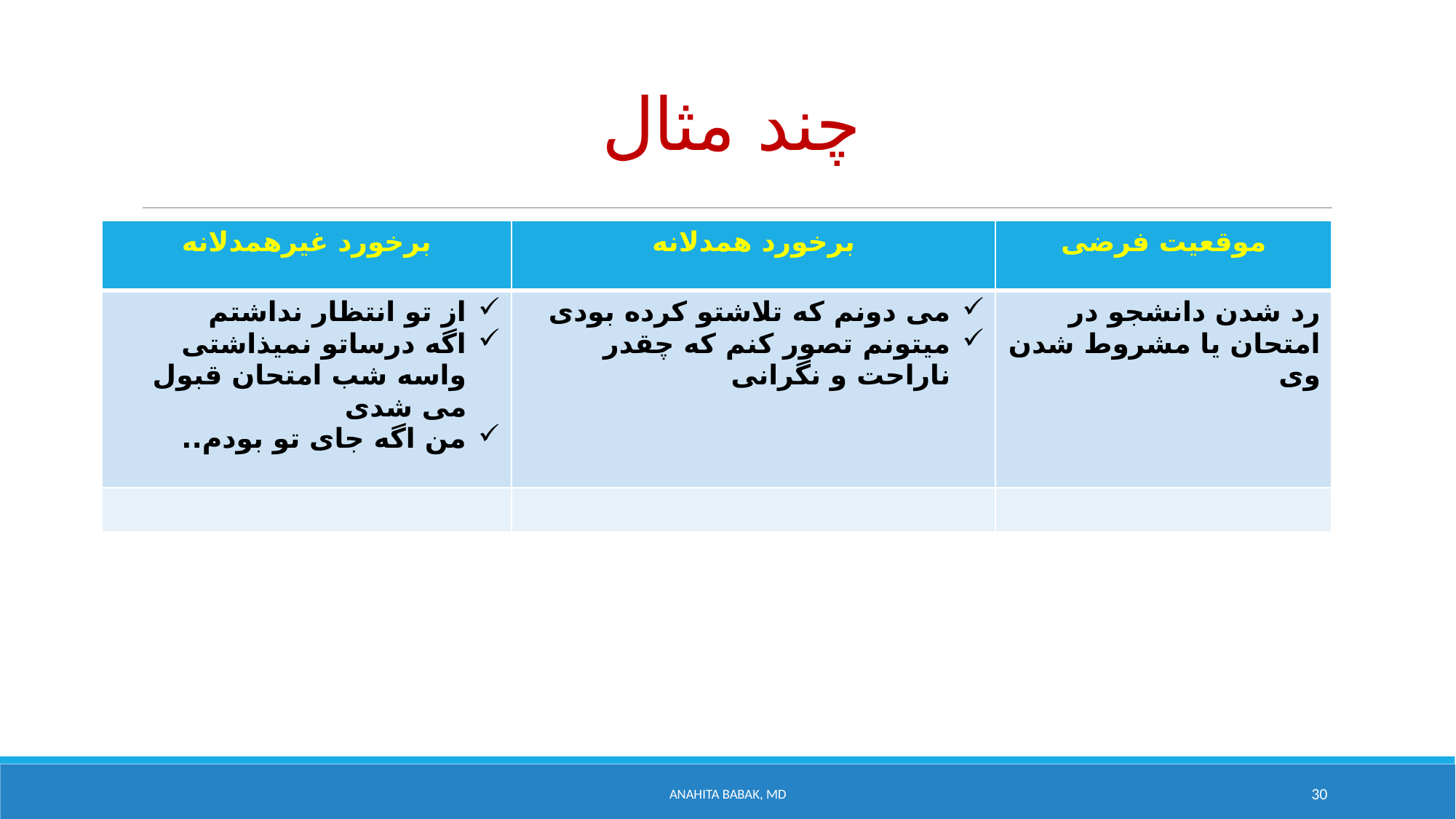

# چند مثال
| برخورد غیرهمدلانه | برخورد همدلانه | موقعیت فرضی |
| --- | --- | --- |
| از تو انتظار نداشتم اگه درساتو نمیذاشتی واسه شب امتحان قبول می شدی من اگه جای تو بودم.. | می دونم که تلاشتو کرده بودی میتونم تصور کنم که چقدر ناراحت و نگرانی | رد شدن دانشجو در امتحان یا مشروط شدن وی |
|  |  |  |
Anahita Babak, MD
30